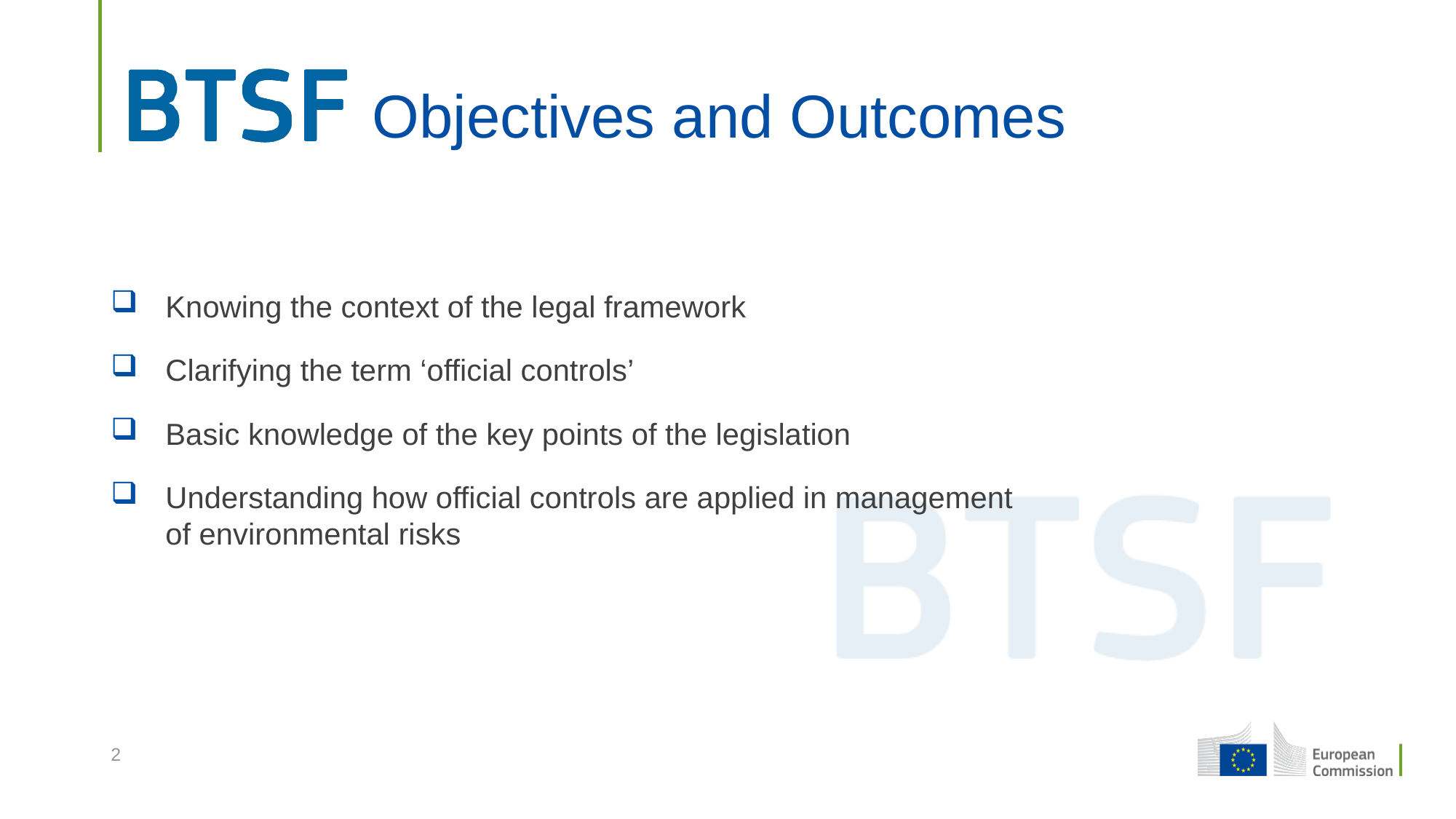

# Objectives and Outcomes
Knowing the context of the legal framework
Clarifying the term ‘official controls’
Basic knowledge of the key points of the legislation
Understanding how official controls are applied in management of environmental risks
2